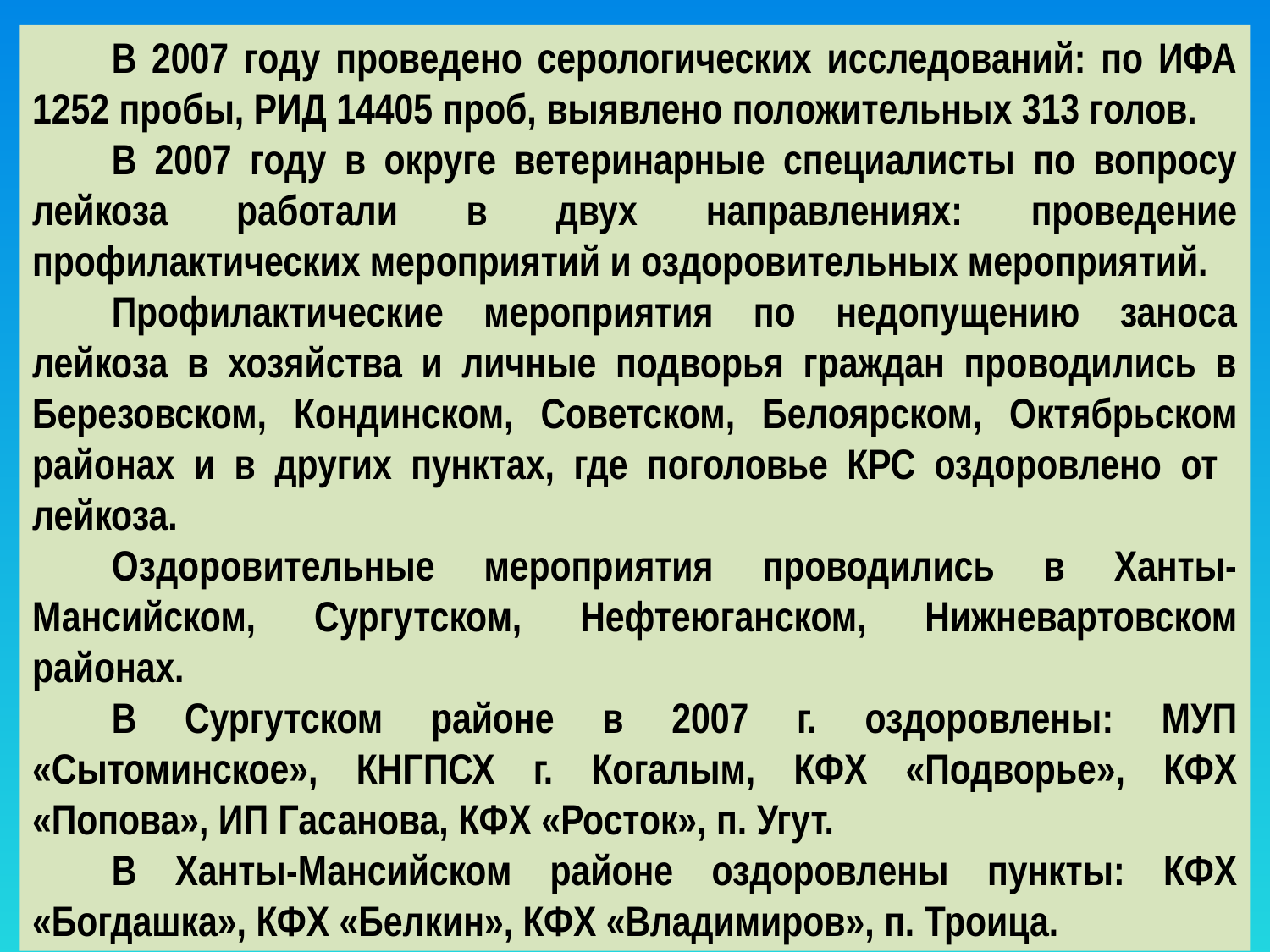

В 2007 году проведено серологических исследований: по ИФА 1252 пробы, РИД 14405 проб, выявлено положительных 313 голов.
В 2007 году в округе ветеринарные специалисты по вопросу лейкоза работали в двух направлениях: проведение профилактических мероприятий и оздоровительных мероприятий.
Профилактические мероприятия по недопущению заноса лейкоза в хозяйства и личные подворья граждан проводились в Березовском, Кондинском, Советском, Белоярском, Октябрьском районах и в других пунктах, где поголовье КРС оздоровлено от  лейкоза.
Оздоровительные мероприятия проводились в Ханты-Мансийском, Сургутском, Нефтеюганском, Нижневартовском районах.
В Сургутском районе в 2007 г. оздоровлены: МУП «Сытоминское», КНГПСХ г. Когалым, КФХ «Подворье», КФХ «Попова», ИП Гасанова, КФХ «Росток», п. Угут.
В Ханты-Мансийском районе оздоровлены пункты: КФХ «Богдашка», КФХ «Белкин», КФХ «Владимиров», п. Троица.